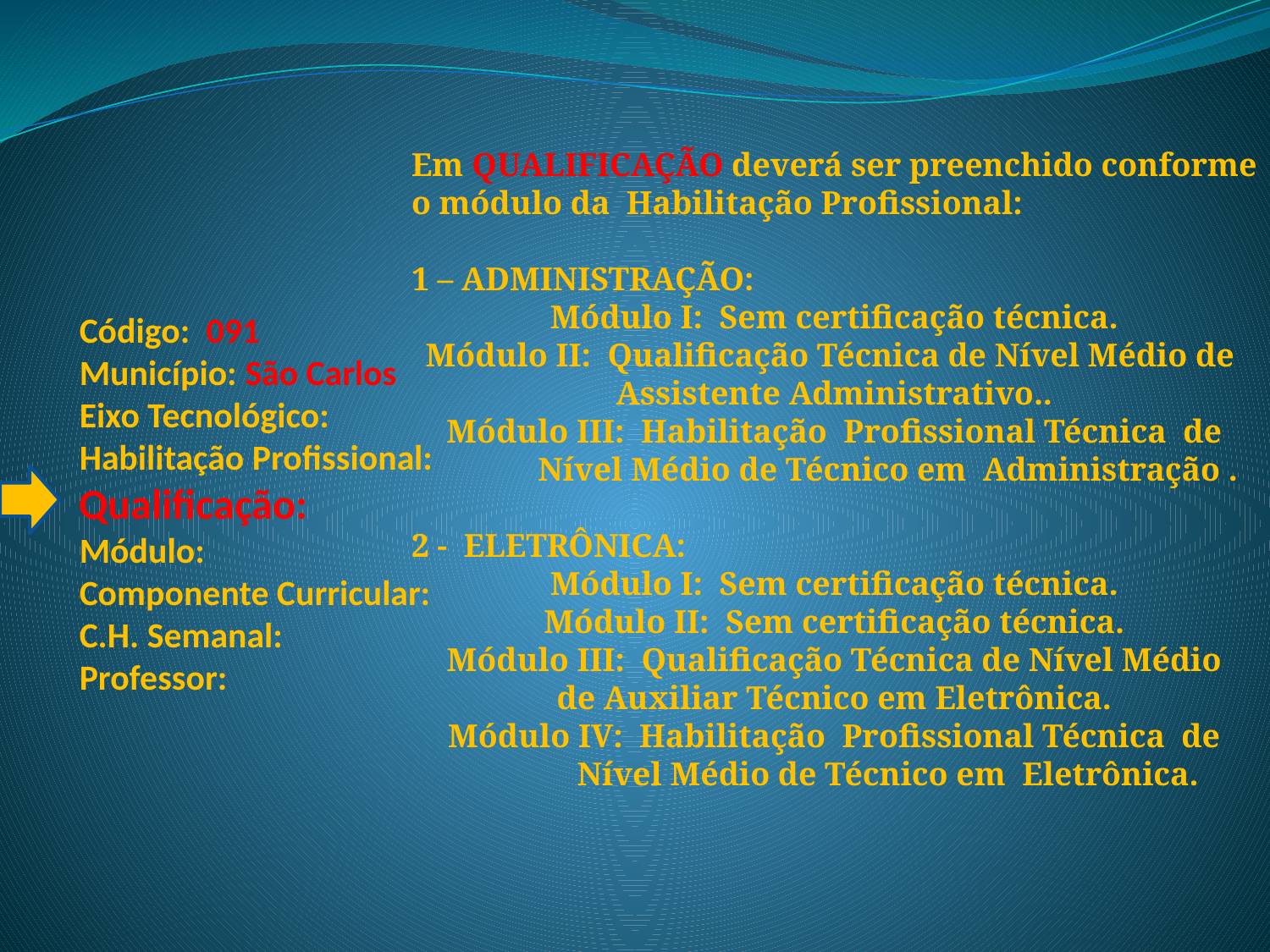

Em QUALIFICAÇÃO deverá ser preenchido conforme
o módulo da  Habilitação Profissional:

1 – ADMINISTRAÇÃO:
Módulo I:  Sem certificação técnica.
Módulo II:  Qualificação Técnica de Nível Médio de
Assistente Administrativo..
Módulo III:  Habilitação  Profissional Técnica  de
             Nível Médio de Técnico em  Administração .

2 -  ELETRÔNICA:
Módulo I:  Sem certificação técnica.
Módulo II:  Sem certificação técnica.
Módulo III:  Qualificação Técnica de Nível Médio
de Auxiliar Técnico em Eletrônica.
Módulo IV:  Habilitação  Profissional Técnica  de
             Nível Médio de Técnico em  Eletrônica.

# Código:  091 Município: São Carlos Eixo Tecnológico: Habilitação Profissional: Qualificação: Módulo: Componente Curricular: C.H. Semanal: Professor: